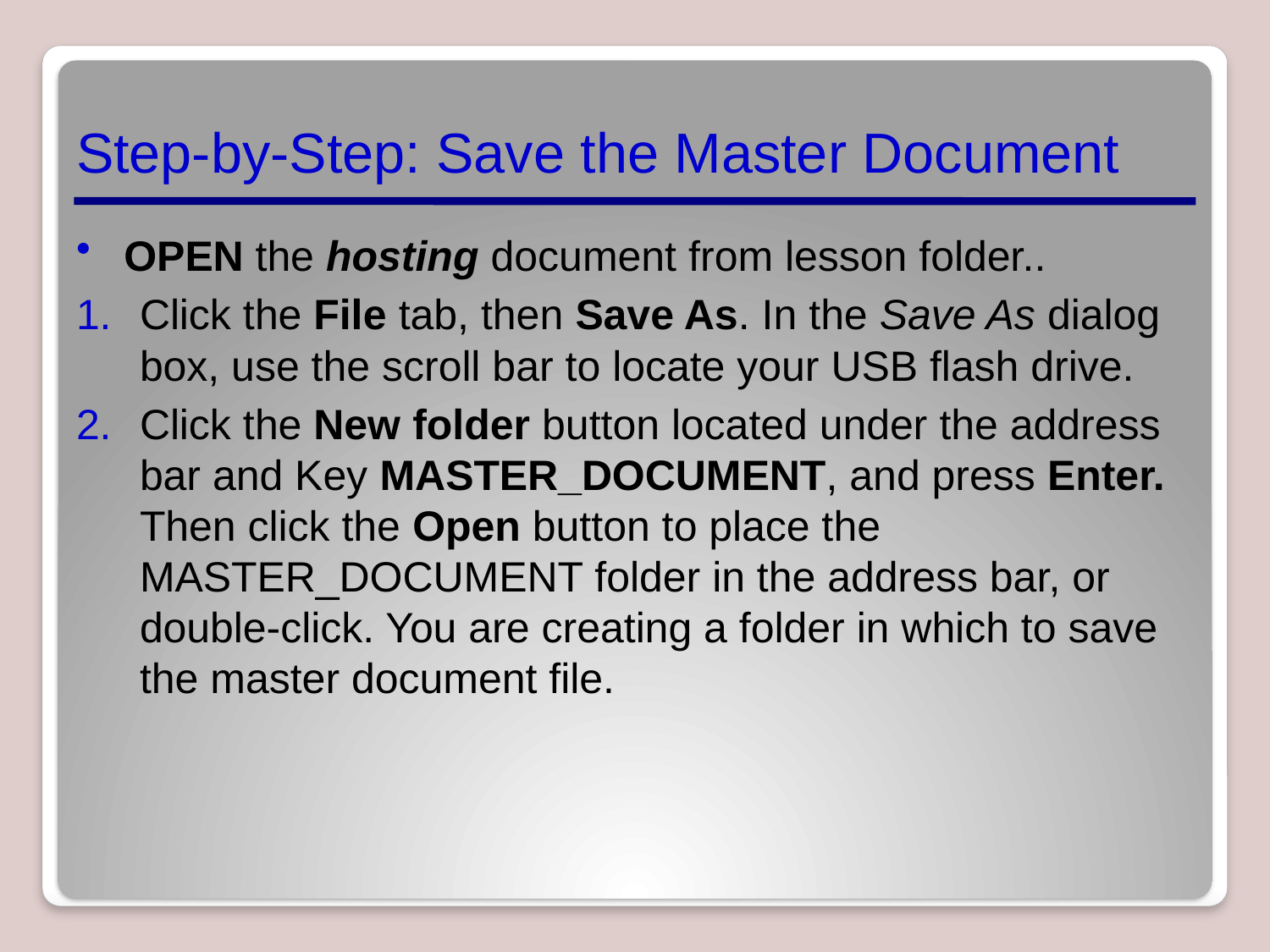

# Step-by-Step: Save the Master Document
OPEN the hosting document from lesson folder..
Click the File tab, then Save As. In the Save As dialog box, use the scroll bar to locate your USB flash drive.
Click the New folder button located under the address bar and Key MASTER_DOCUMENT, and press Enter. Then click the Open button to place the MASTER_DOCUMENT folder in the address bar, or double-click. You are creating a folder in which to save the master document file.